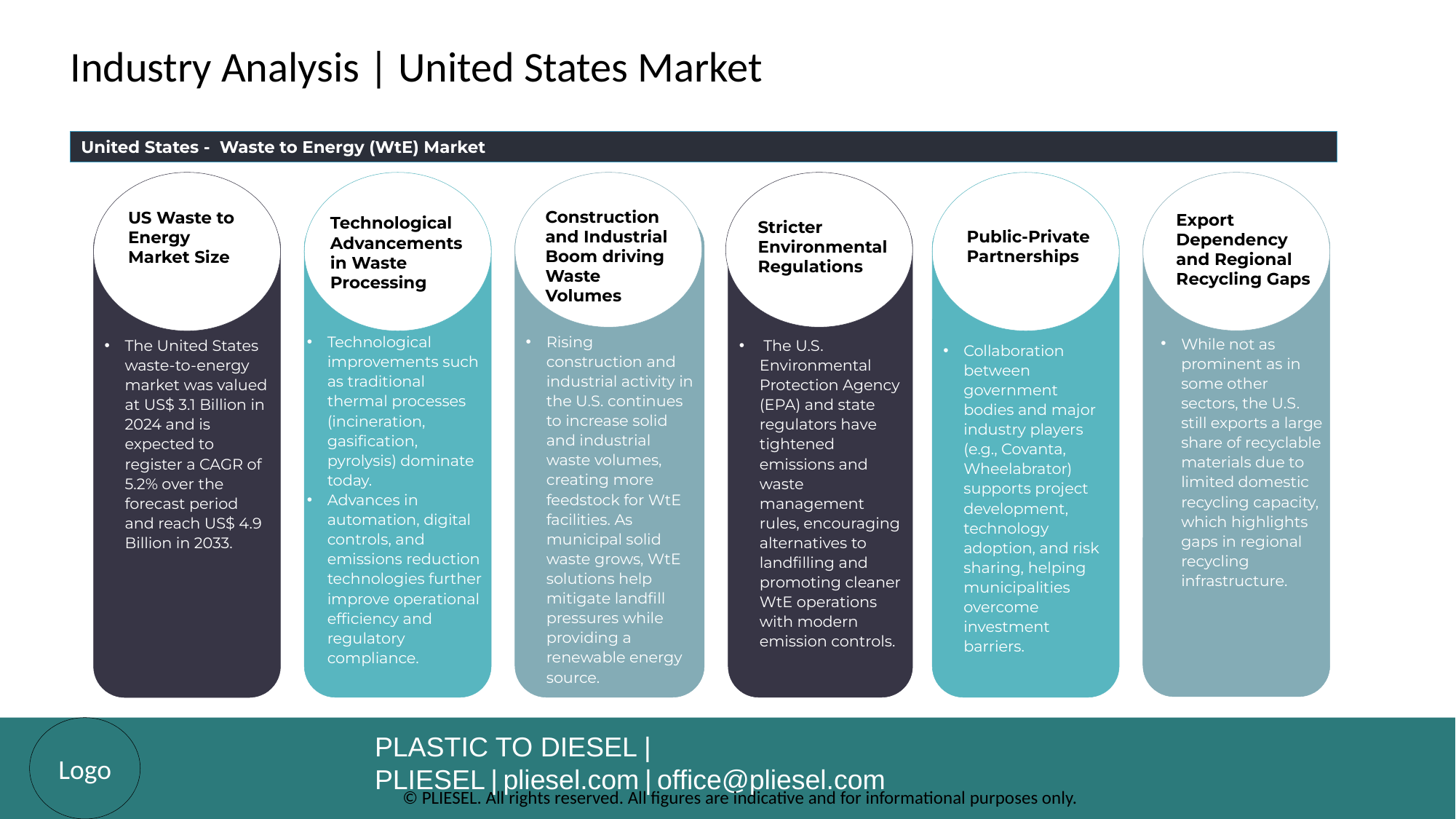

Industry Analysis | United States Market
United States -  Waste to Energy (WtE) Market

US Waste to Energy Market Size

The United States waste-to-energy market was valued at US$ 3.1 Billion in 2024 and is expected to register a CAGR of 5.2% over the forecast period and reach US$ 4.9 Billion in 2033.

Technological Advancements in Waste Processing

Technological improvements such as traditional thermal processes (incineration, gasification, pyrolysis) dominate today.
Advances in automation, digital controls, and emissions reduction technologies further improve operational efficiency and regulatory compliance.

Construction and Industrial Boom driving Waste Volumes

Rising construction and industrial activity in the U.S. continues to increase solid and industrial waste volumes, creating more feedstock for WtE facilities. As municipal solid waste grows, WtE solutions help mitigate landfill pressures while providing a renewable energy source.

Stricter Environmental Regulations

 The U.S. Environmental Protection Agency (EPA) and state regulators have tightened emissions and waste management rules, encouraging alternatives to landfilling and promoting cleaner WtE operations with modern emission controls.

Public-Private Partnerships
Collaboration between government bodies and major industry players (e.g., Covanta, Wheelabrator) supports project development, technology adoption, and risk sharing, helping municipalities overcome investment barriers.

Export Dependency and Regional Recycling Gaps

While not as prominent as in some other sectors, the U.S. still exports a large share of recyclable materials due to limited domestic recycling capacity, which highlights gaps in regional recycling infrastructure.